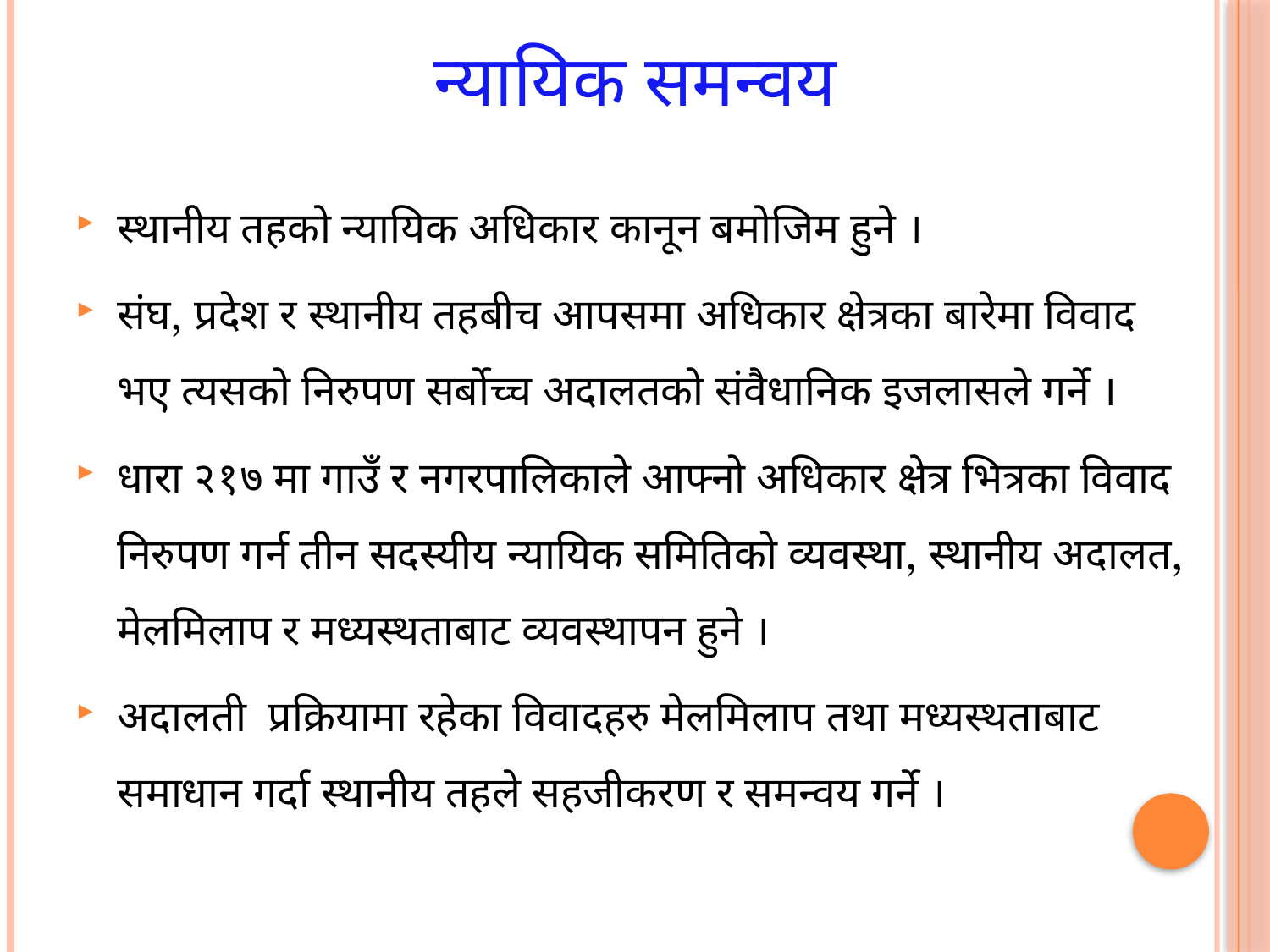

# न्यायिक समन्वय
स्थानीय तहको न्यायिक अधिकार कानून बमोजिम हुने ।
संघ, प्रदेश र स्थानीय तहबीच आपसमा अधिकार क्षेत्रका बारेमा विवाद भए त्यसको निरुपण सर्बोच्च अदालतको संवैधानिक इजलासले गर्ने ।
धारा २१७ मा गाउँ र नगरपालिकाले आफ्नो अधिकार क्षेत्र भित्रका विवाद निरुपण गर्न तीन सदस्यीय न्यायिक समितिको व्यवस्था, स्थानीय अदालत, मेलमिलाप र मध्यस्थताबाट व्यवस्थापन हुने ।
अदालती  प्रक्रियामा रहेका विवादहरु मेलमिलाप तथा मध्यस्थताबाट समाधान गर्दा स्थानीय तहले सहजीकरण र समन्वय गर्ने ।